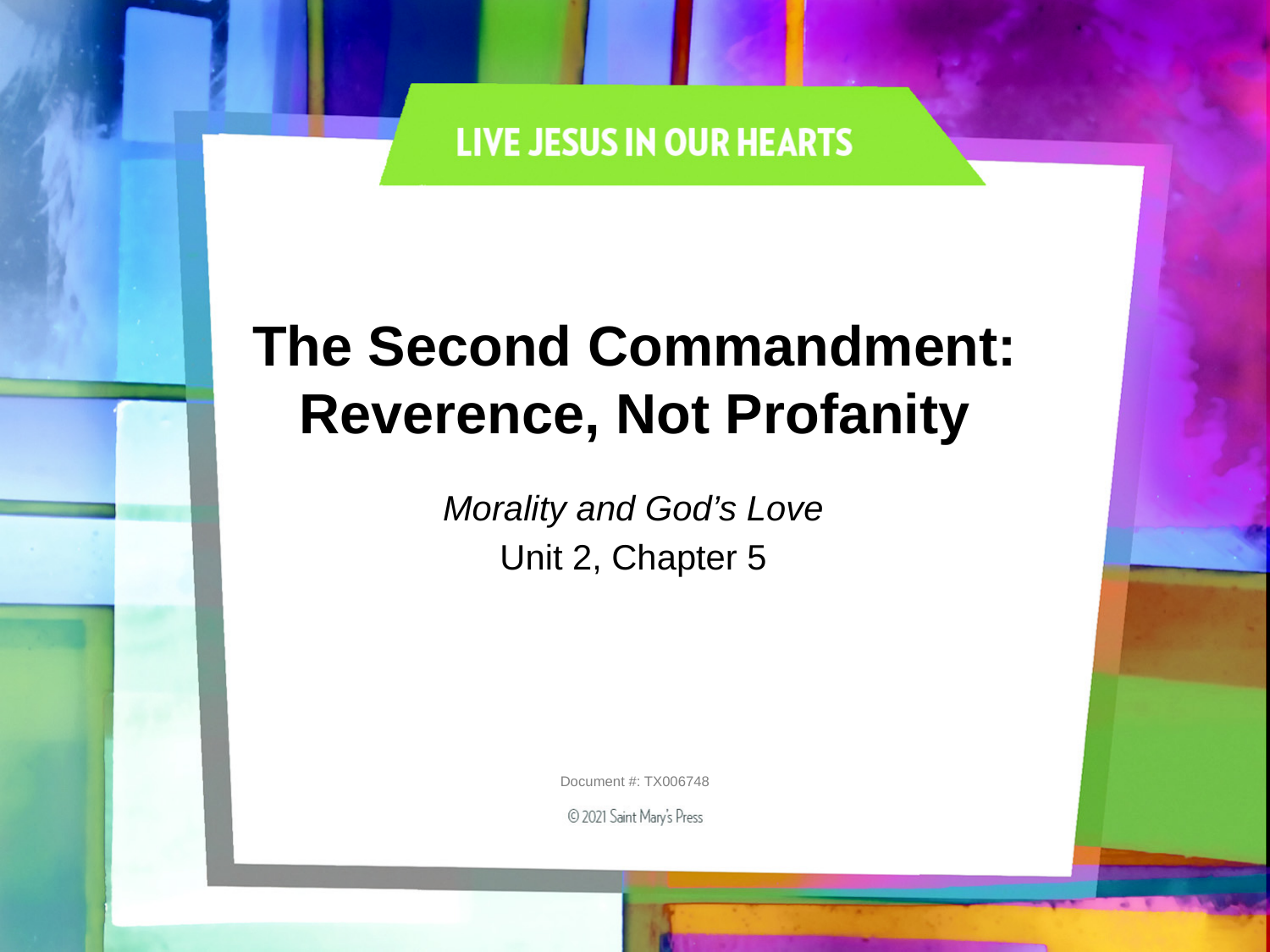

# The Second Commandment: Reverence, Not Profanity
Morality and God’s Love
Unit 2, Chapter 5
Document #: TX006748